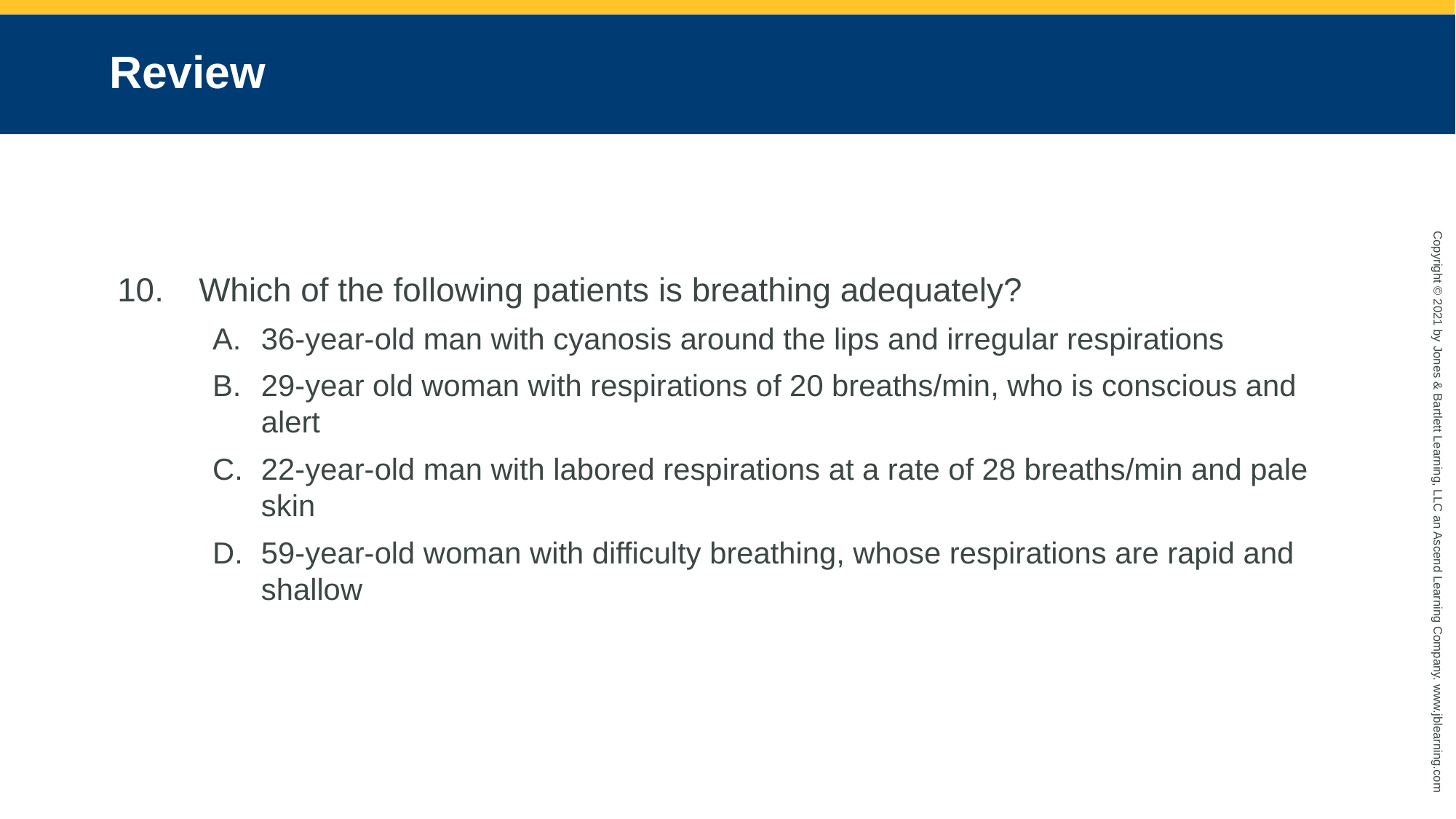

# Review
Which of the following patients is breathing adequately?
36-year-old man with cyanosis around the lips and irregular respirations
29-year old woman with respirations of 20 breaths/min, who is conscious and alert
22-year-old man with labored respirations at a rate of 28 breaths/min and pale skin
59-year-old woman with difficulty breathing, whose respirations are rapid and shallow